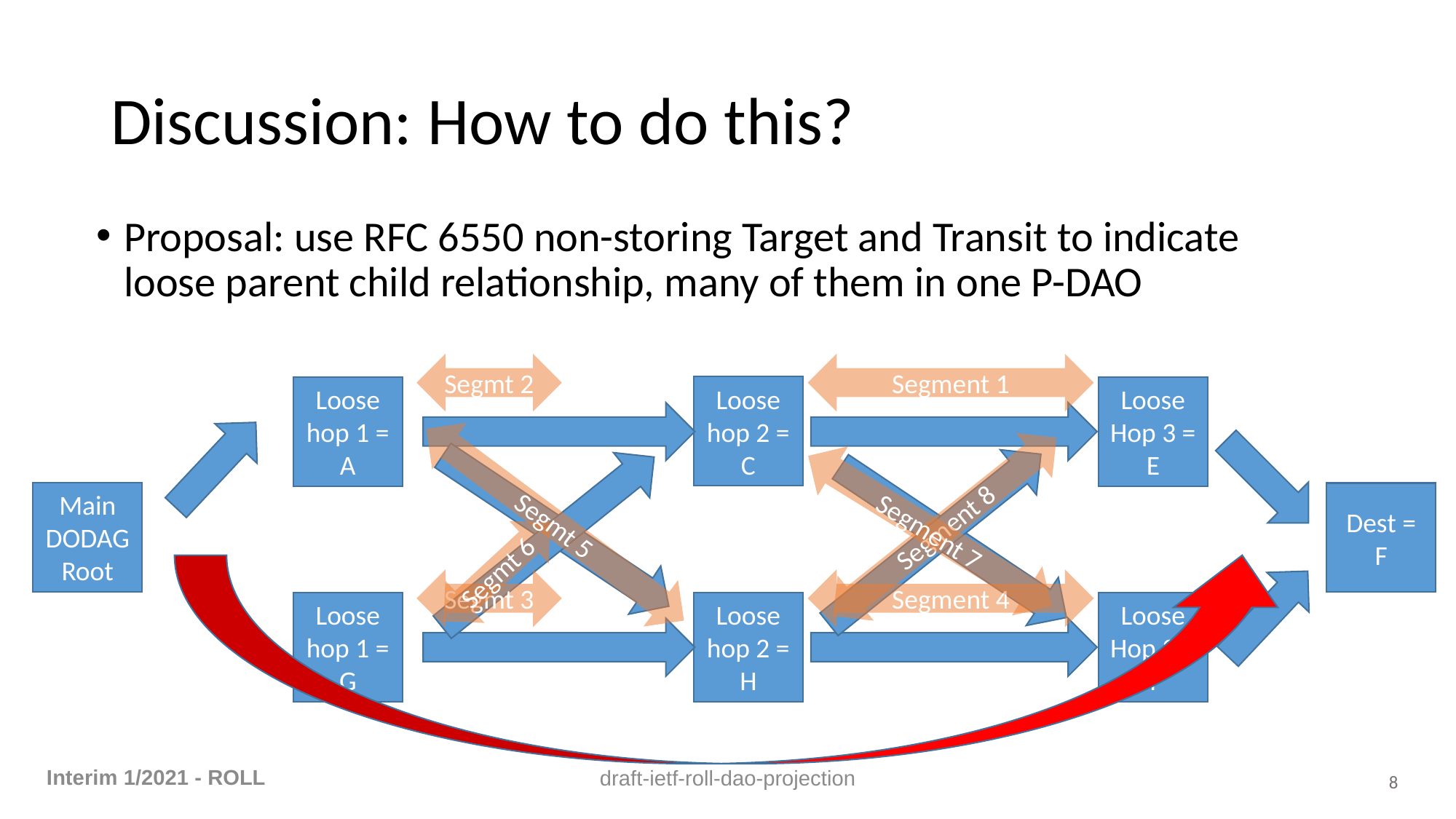

# Discussion: How to do this?
Proposal: use RFC 6550 non-storing Target and Transit to indicate loose parent child relationship, many of them in one P-DAO

Segmt 2
Segment 1
Loose hop 2 = C
Loose hop 1 = A
Loose Hop 3 = E

Main DODAG Root
Dest = F
Segmt 5
Segment 8
Segment 7

Segmt 6

Segmt 3
Segment 4
Loose hop 2 = H
Loose hop 1 = G
Loose Hop 3 = I